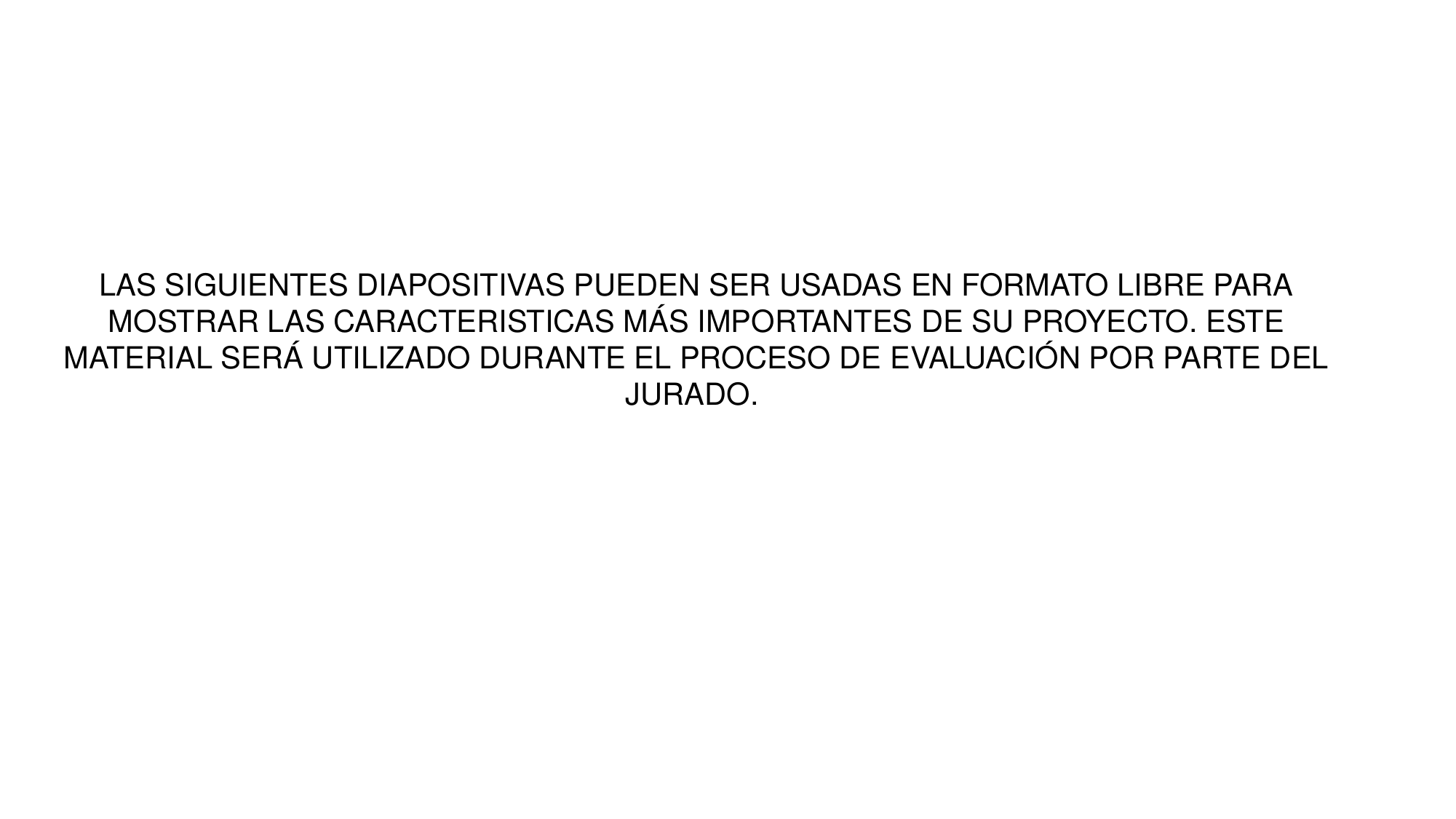

LAS SIGUIENTES DIAPOSITIVAS PUEDEN SER USADAS EN FORMATO LIBRE PARA MOSTRAR LAS CARACTERISTICAS MÁS IMPORTANTES DE SU PROYECTO. ESTE MATERIAL SERÁ UTILIZADO DURANTE EL PROCESO DE EVALUACIÓN POR PARTE DEL JURADO.